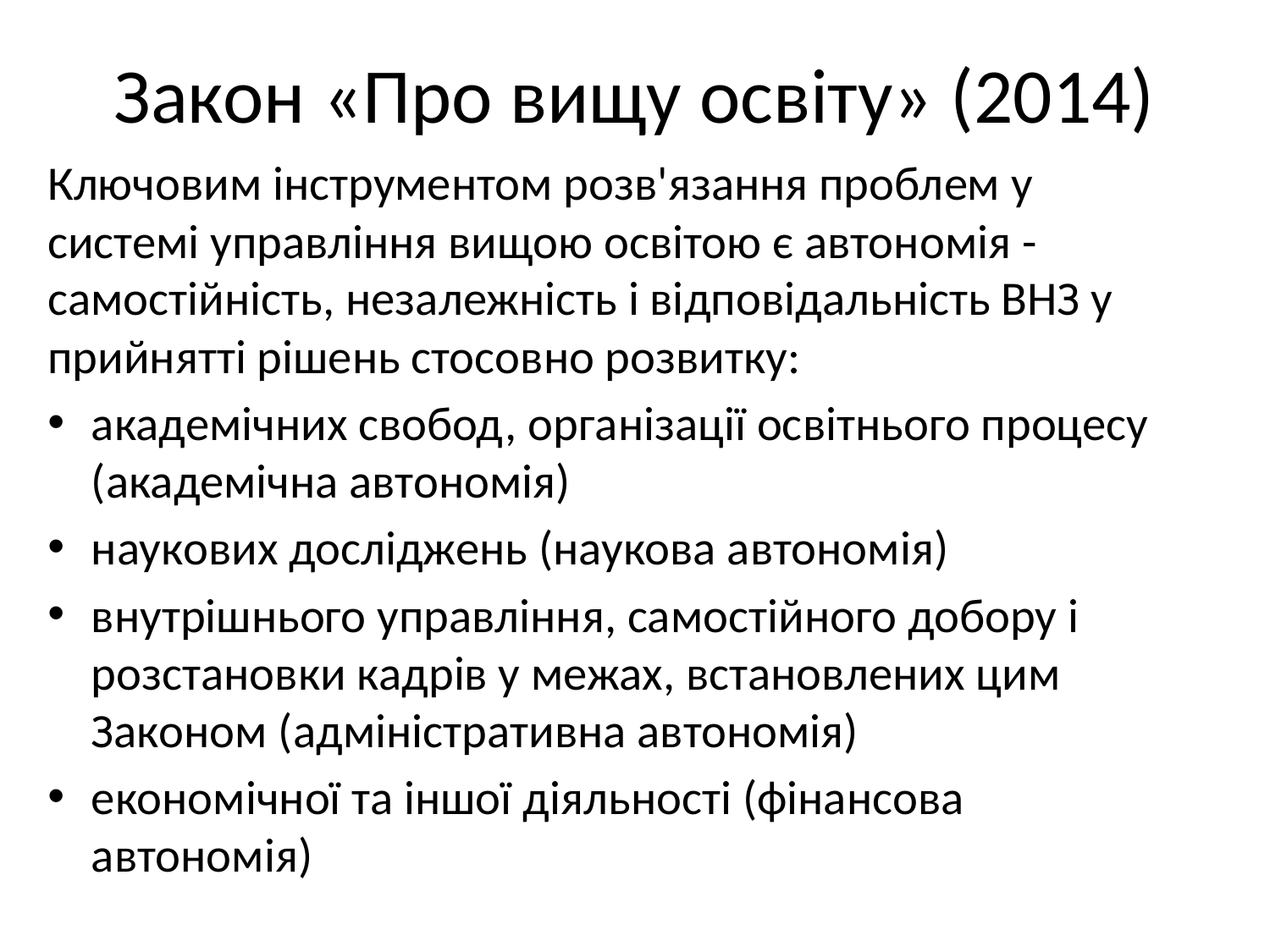

# Закон «Про вищу освіту» (2014)
Ключовим інструментом розв'язання проблем у системі управління вищою освітою є автономія - самостійність, незалежність і відповідальність ВНЗ у прийнятті рішень стосовно розвитку:
академічних свобод, організації освітнього процесу (академічна автономія)
наукових досліджень (наукова автономія)
внутрішнього управління, самостійного добору і розстановки кадрів у межах, встановлених цим Законом (адміністративна автономія)
економічної та іншої діяльності (фінансова автономія)